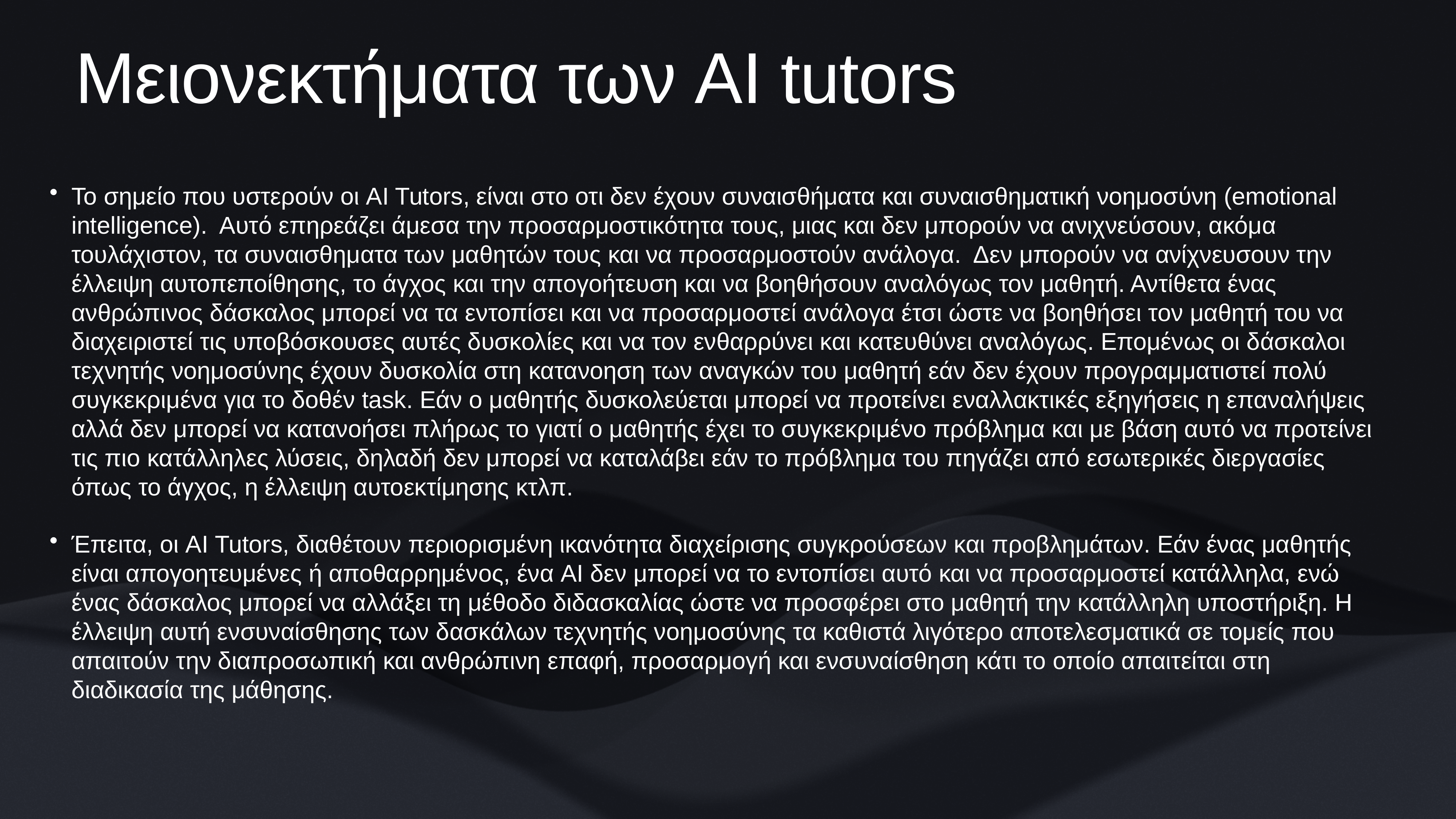

# Μειονεκτήματα των AI tutors
Το σημείο που υστερούν οι AI Tutors, είναι στο οτι δεν έχουν συναισθήματα και συναισθηματική νοημοσύνη (emotional intelligence).  Αυτό επηρεάζει άμεσα την προσαρμοστικότητα τους, μιας και δεν μπορούν να ανιχνεύσουν, ακόμα τουλάχιστον, τα συναισθηματα των μαθητών τους και να προσαρμοστούν ανάλογα.  Δεν μπορούν να ανίχνευσουν την έλλειψη αυτοπεποίθησης, το άγχος και την απογοήτευση και να βοηθήσουν αναλόγως τον μαθητή. Αντίθετα ένας ανθρώπινος δάσκαλος μπορεί να τα εντοπίσει και να προσαρμοστεί ανάλογα έτσι ώστε να βοηθήσει τον μαθητή του να διαχειριστεί τις υποβόσκουσες αυτές δυσκολίες και να τον ενθαρρύνει και κατευθύνει αναλόγως. Επομένως οι δάσκαλοι τεχνητής νοημοσύνης έχουν δυσκολία στη κατανοηση των αναγκών του μαθητή εάν δεν έχουν προγραμματιστεί πολύ συγκεκριμένα για το δοθέν task. Εάν ο μαθητής δυσκολεύεται μπορεί να προτείνει εναλλακτικές εξηγήσεις η επαναλήψεις αλλά δεν μπορεί να κατανοήσει πλήρως το γιατί ο μαθητής έχει το συγκεκριμένο πρόβλημα και με βάση αυτό να προτείνει τις πιο κατάλληλες λύσεις, δηλαδή δεν μπορεί να καταλάβει εάν το πρόβλημα του πηγάζει από εσωτερικές διεργασίες όπως το άγχος, η έλλειψη αυτοεκτίμησης κτλπ.
Έπειτα, οι AI Tutors, διαθέτουν περιορισμένη ικανότητα διαχείρισης συγκρούσεων και προβλημάτων. Εάν ένας μαθητής είναι απογοητευμένες ή αποθαρρημένος, ένα AI δεν μπορεί να το εντοπίσει αυτό και να προσαρμοστεί κατάλληλα, ενώ ένας δάσκαλος μπορεί να αλλάξει τη μέθοδο διδασκαλίας ώστε να προσφέρει στο μαθητή την κατάλληλη υποστήριξη. Η έλλειψη αυτή ενσυναίσθησης των δασκάλων τεχνητής νοημοσύνης τα καθιστά λιγότερο αποτελεσματικά σε τομείς που απαιτούν την διαπροσωπική και ανθρώπινη επαφή, προσαρμογή και ενσυναίσθηση κάτι το οποίο απαιτείται στη διαδικασία της μάθησης.